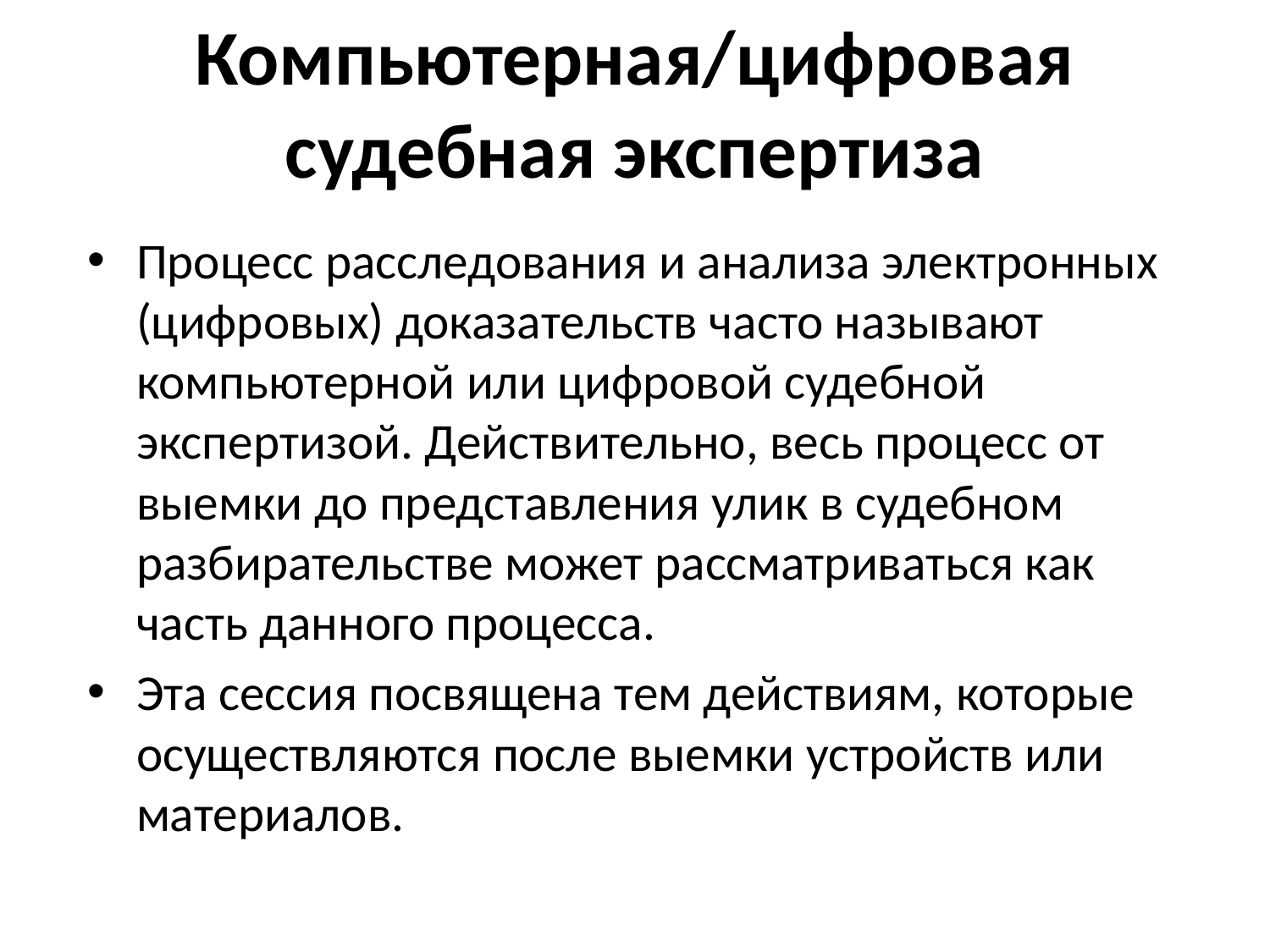

# Компьютерная/цифровая судебная экспертиза
Процесс расследования и анализа электронных (цифровых) доказательств часто называют компьютерной или цифровой судебной экспертизой. Действительно, весь процесс от выемки до представления улик в судебном разбирательстве может рассматриваться как часть данного процесса.
Эта сессия посвящена тем действиям, которые осуществляются после выемки устройств или материалов.